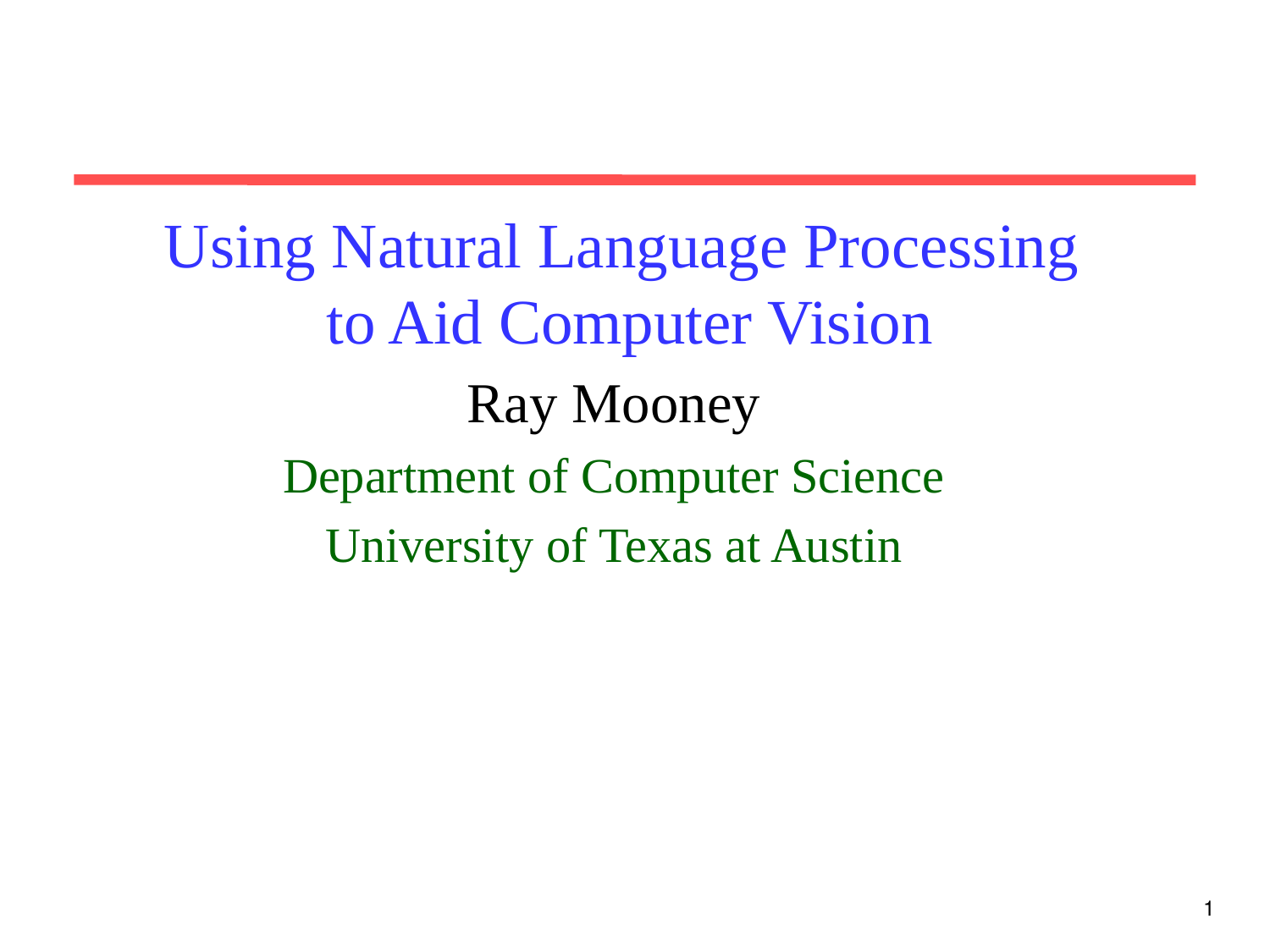

# Using Natural Language Processing to Aid Computer Vision
Ray Mooney
Department of Computer Science
University of Texas at Austin

1